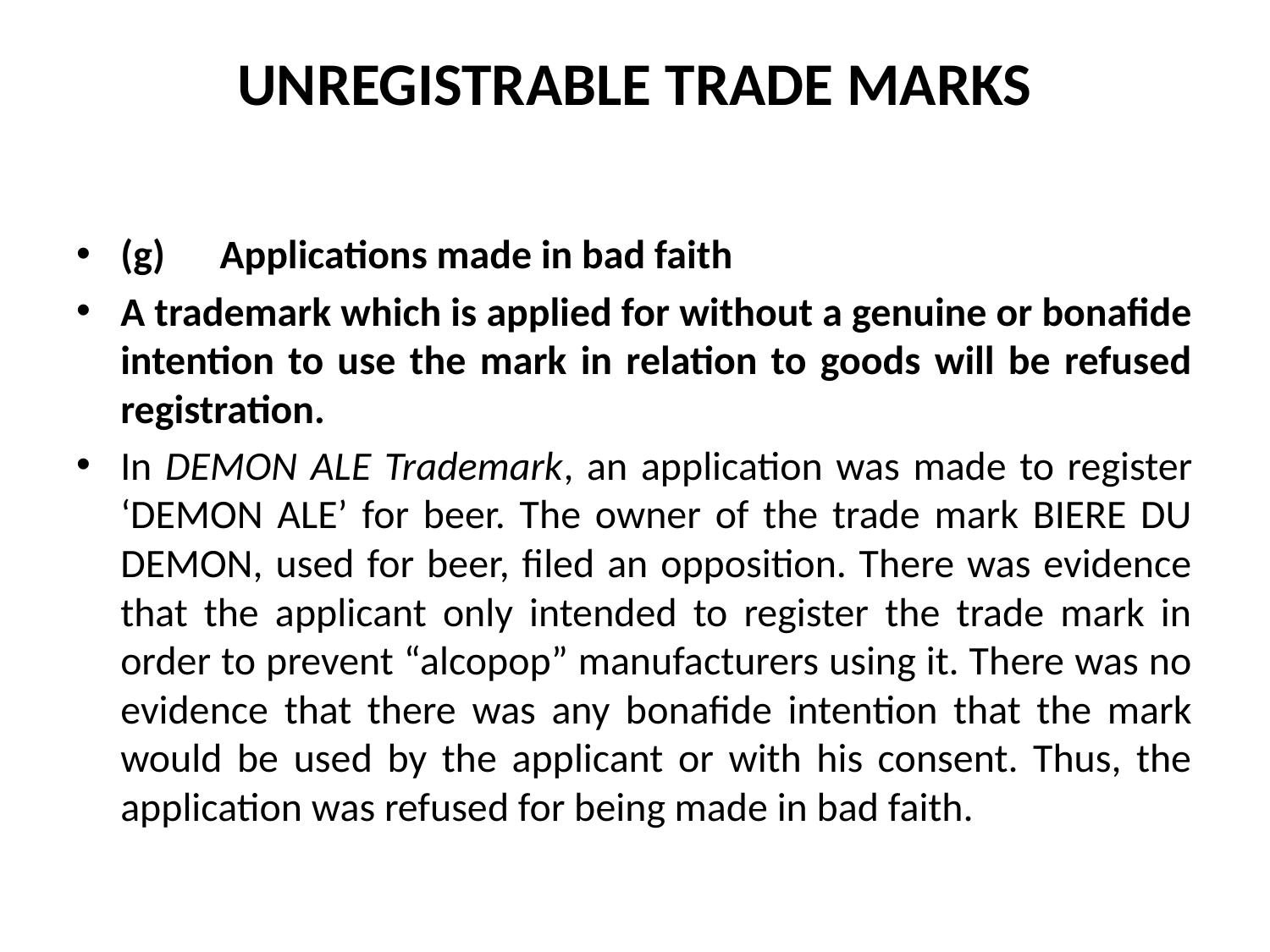

# UNREGISTRABLE TRADE MARKS
(g)      Applications made in bad faith
A trademark which is applied for without a genuine or bonafide intention to use the mark in relation to goods will be refused registration.
In DEMON ALE Trademark, an application was made to register ‘DEMON ALE’ for beer. The owner of the trade mark BIERE DU DEMON, used for beer, filed an opposition. There was evidence that the applicant only intended to register the trade mark in order to prevent “alcopop” manufacturers using it. There was no evidence that there was any bonafide intention that the mark would be used by the applicant or with his consent. Thus, the application was refused for being made in bad faith.